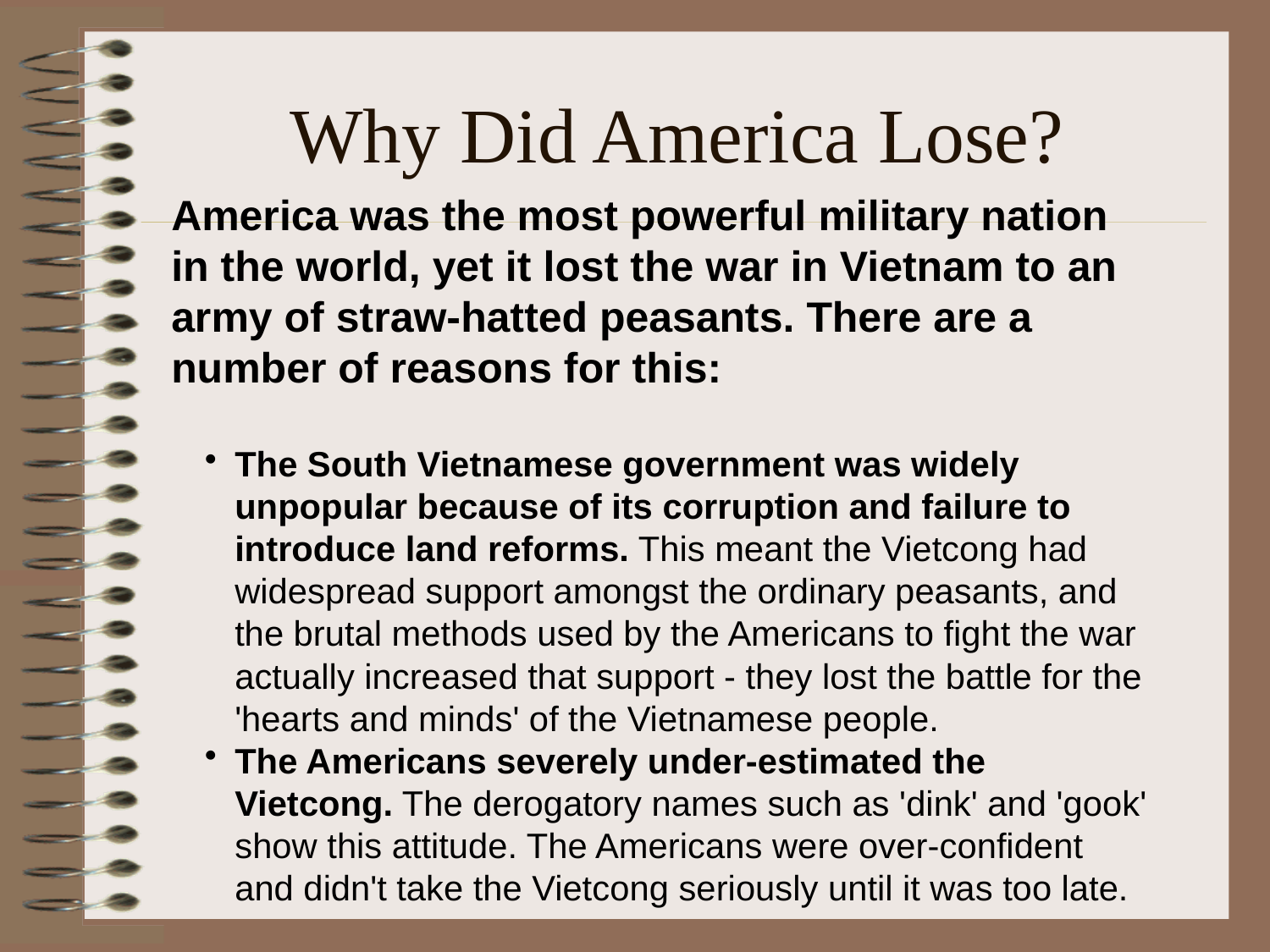

# Why Did America Lose?
America was the most powerful military nation in the world, yet it lost the war in Vietnam to an army of straw-hatted peasants. There are a number of reasons for this:

The South Vietnamese government was widely unpopular because of its corruption and failure to introduce land reforms. This meant the Vietcong had widespread support amongst the ordinary peasants, and the brutal methods used by the Americans to fight the war actually increased that support - they lost the battle for the 'hearts and minds' of the Vietnamese people.
The Americans severely under-estimated the Vietcong. The derogatory names such as 'dink' and 'gook' show this attitude. The Americans were over-confident and didn't take the Vietcong seriously until it was too late.